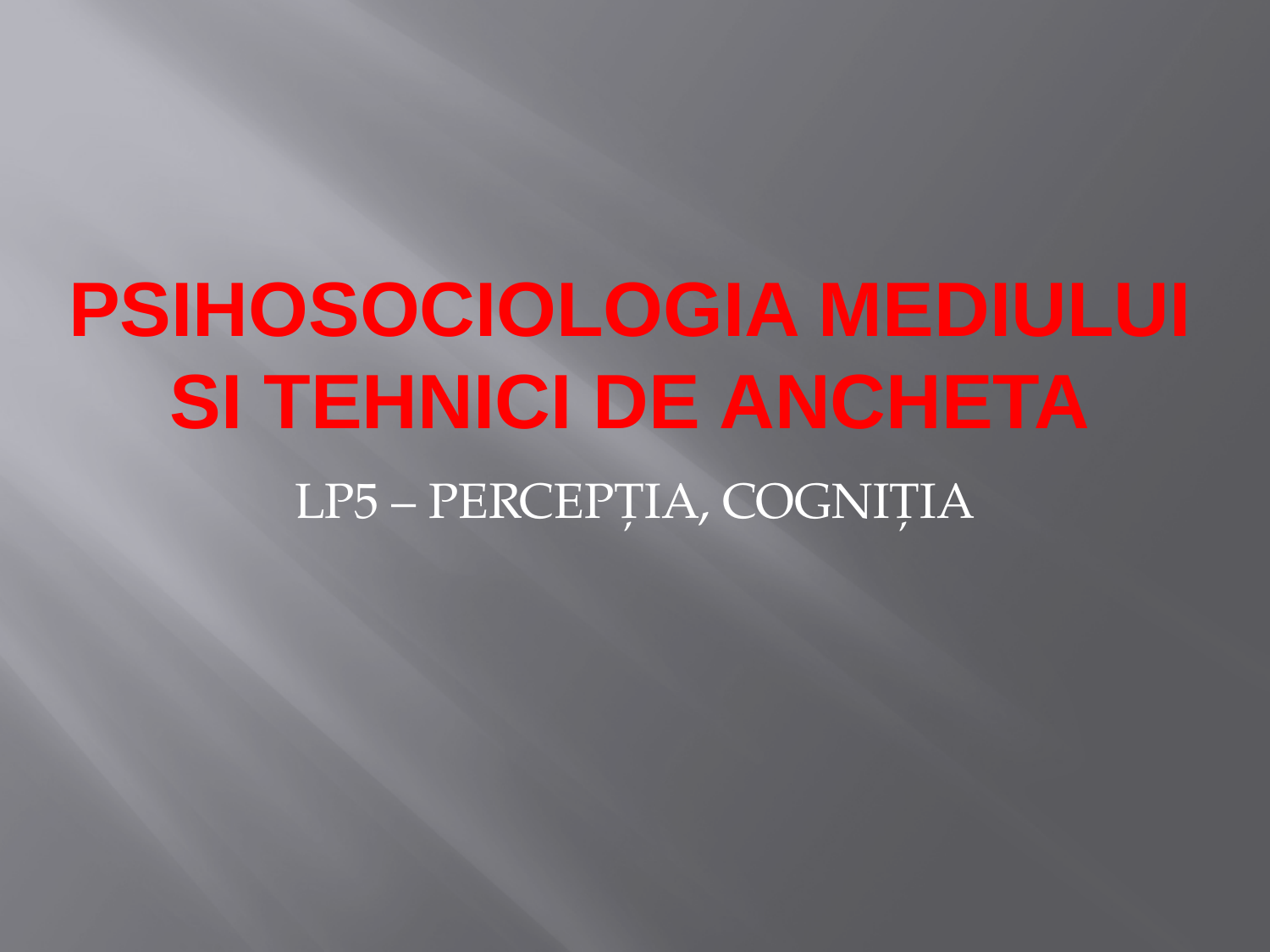

# PSIHOSOCIOLOGIA MEDIULUI SI TEHNICI DE ANCHETA
LP5 – PERCEPŢIA, COGNIŢIA